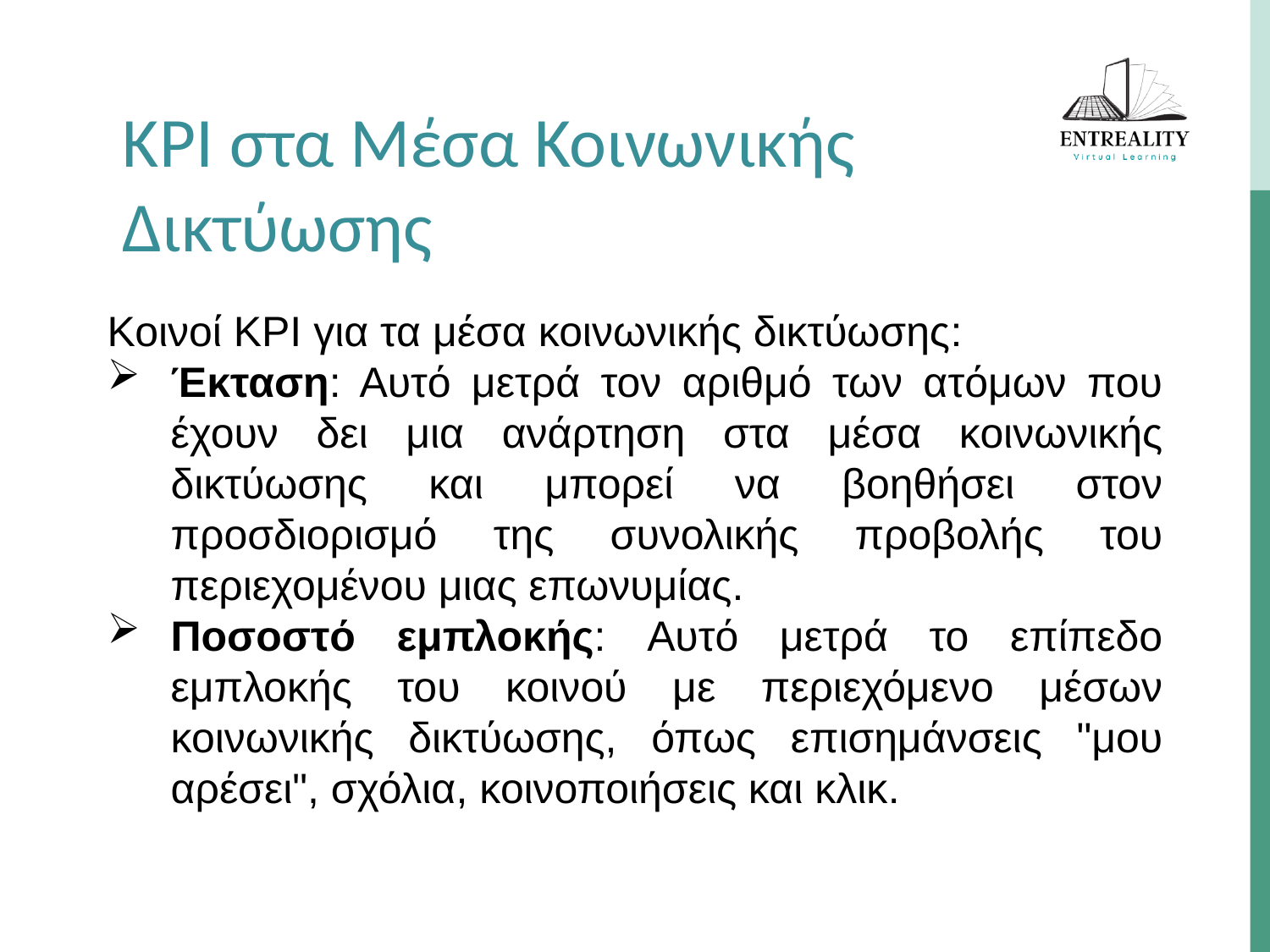

KPI στα Μέσα Κοινωνικής Δικτύωσης

Κοινοί KPI για τα μέσα κοινωνικής δικτύωσης:
Έκταση: Αυτό μετρά τον αριθμό των ατόμων που έχουν δει μια ανάρτηση στα μέσα κοινωνικής δικτύωσης και μπορεί να βοηθήσει στον προσδιορισμό της συνολικής προβολής του περιεχομένου μιας επωνυμίας.
Ποσοστό εμπλοκής: Αυτό μετρά το επίπεδο εμπλοκής του κοινού με περιεχόμενο μέσων κοινωνικής δικτύωσης, όπως επισημάνσεις "μου αρέσει", σχόλια, κοινοποιήσεις και κλικ.